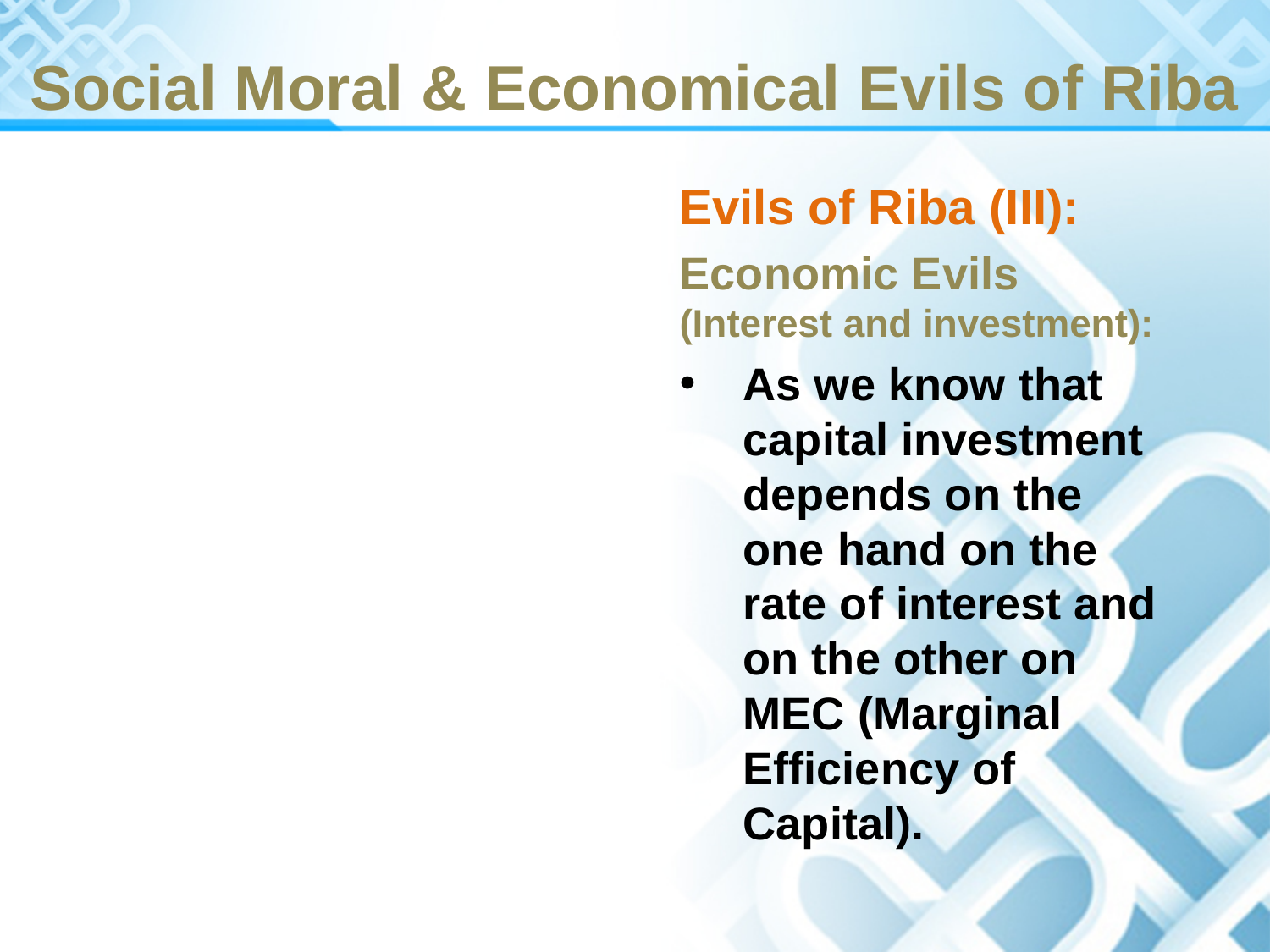

Social Moral & Economical Evils of Riba
Evils of Riba (III):
Economic Evils (Interest and investment):
As we know that capital investment depends on the one hand on the rate of interest and on the other on MEC (Marginal Efficiency of Capital).